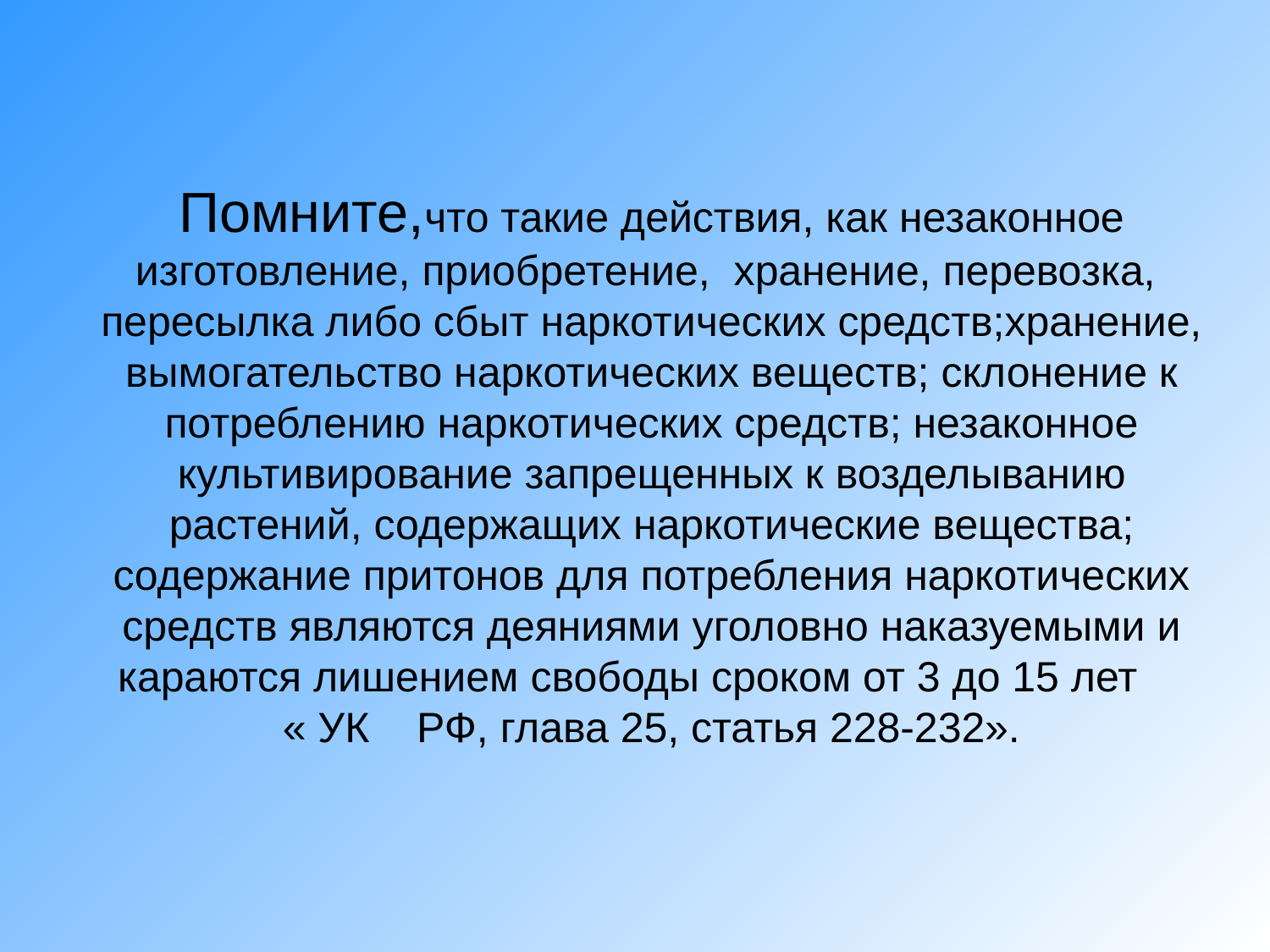

# Помните,что такие действия, как незаконное изготовление, приобретение,  хранение, перевозка,  пересылка либо сбыт наркотических средств;хранение, вымогательство наркотических веществ; склонение к потреблению наркотических средств; незаконное культивирование запрещенных к возделыванию растений, содержащих наркотические вещества; содержание притонов для потребления наркотических средств являются деяниями уголовно наказуемыми и караются лишением свободы сроком от 3 до 15 лет « УК    РФ, глава 25, статья 228-232».